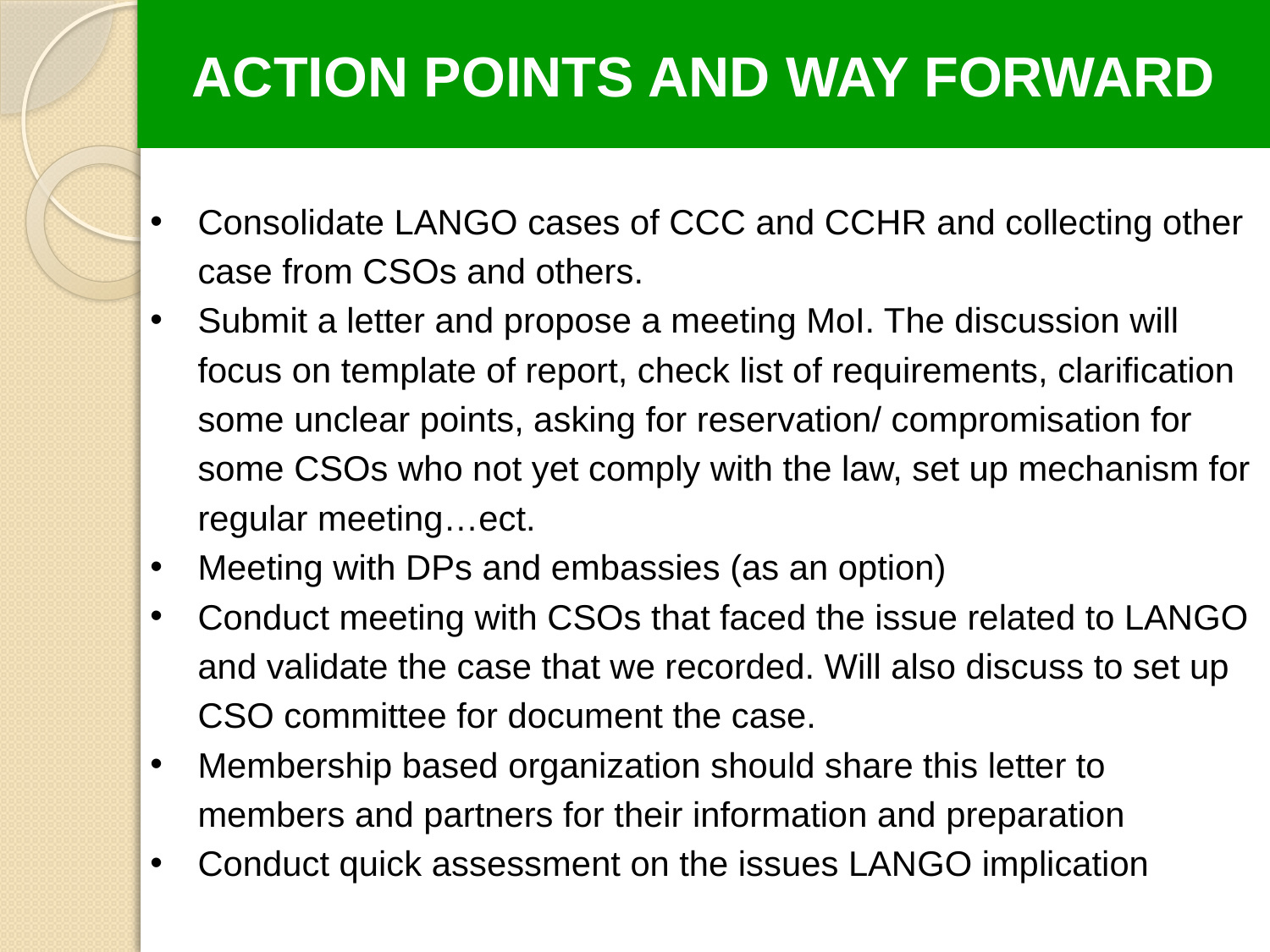

ACTION POINTS AND WAY FORWARD

Consolidate LANGO cases of CCC and CCHR and collecting other case from CSOs and others.
Submit a letter and propose a meeting MoI. The discussion will focus on template of report, check list of requirements, clarification some unclear points, asking for reservation/ compromisation for some CSOs who not yet comply with the law, set up mechanism for regular meeting…ect.
Meeting with DPs and embassies (as an option)
Conduct meeting with CSOs that faced the issue related to LANGO and validate the case that we recorded. Will also discuss to set up CSO committee for document the case.
Membership based organization should share this letter to members and partners for their information and preparation
Conduct quick assessment on the issues LANGO implication